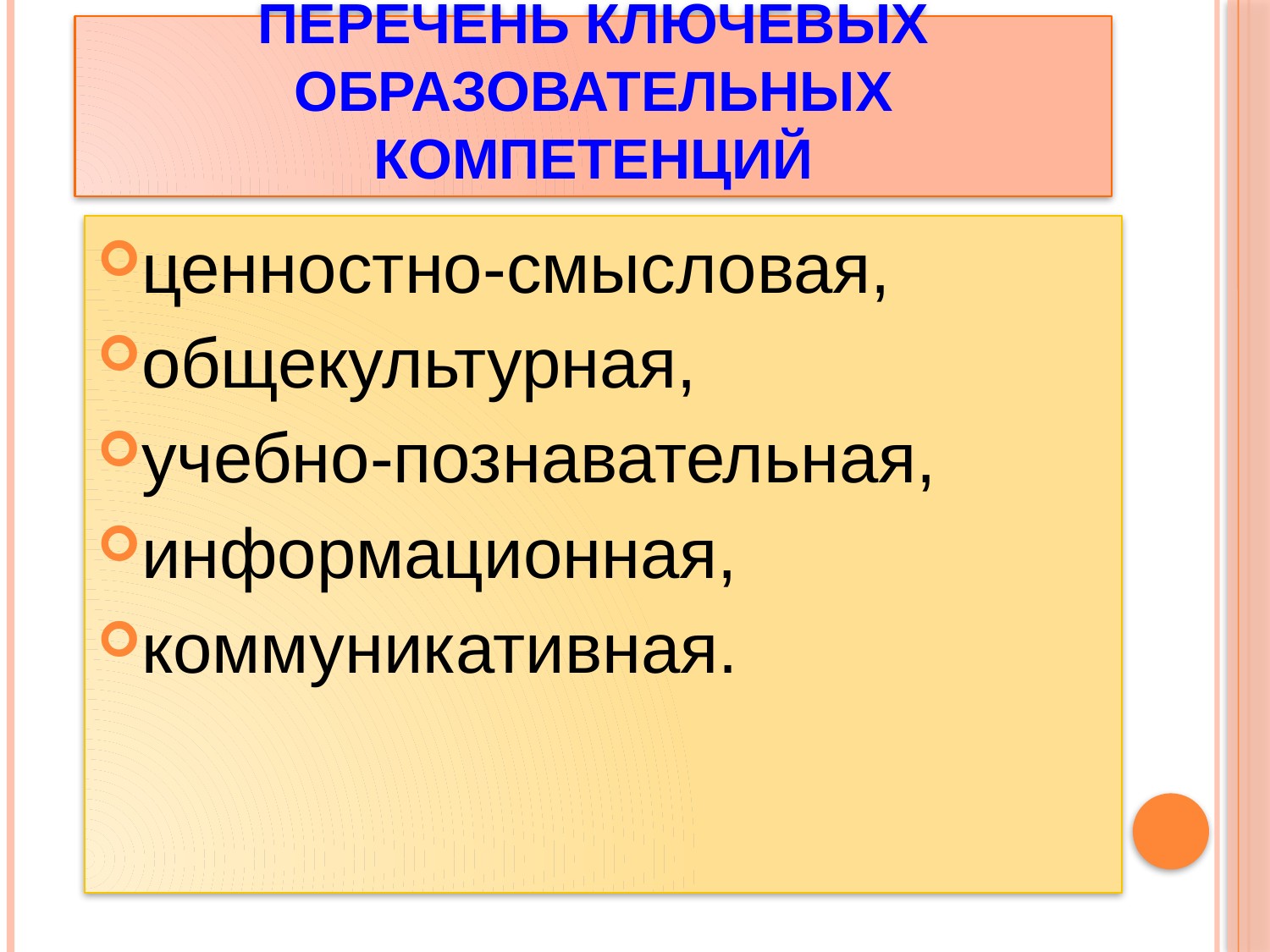

# перечень ключевых образовательных компетенций
ценностно-смысловая,
общекультурная,
учебно-познавательная,
информационная,
коммуникативная.